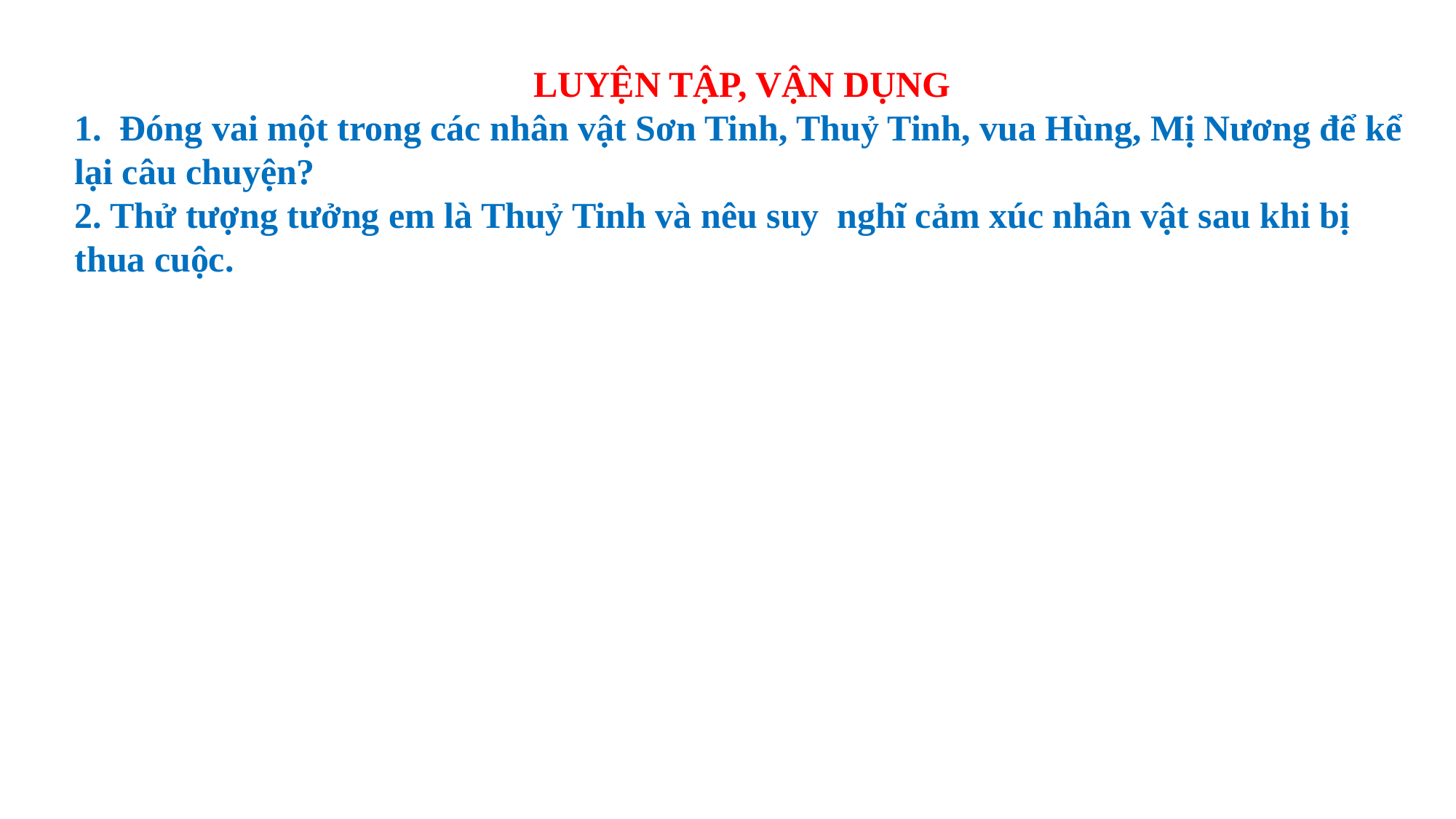

LUYỆN TẬP, VẬN DỤNG
1.  Đóng vai một trong các nhân vật Sơn Tinh, Thuỷ Tinh, vua Hùng, Mị Nương để kể lại câu chuyện?
2. Thử tượng tưởng em là Thuỷ Tinh và nêu suy  nghĩ cảm xúc nhân vật sau khi bị thua cuộc.